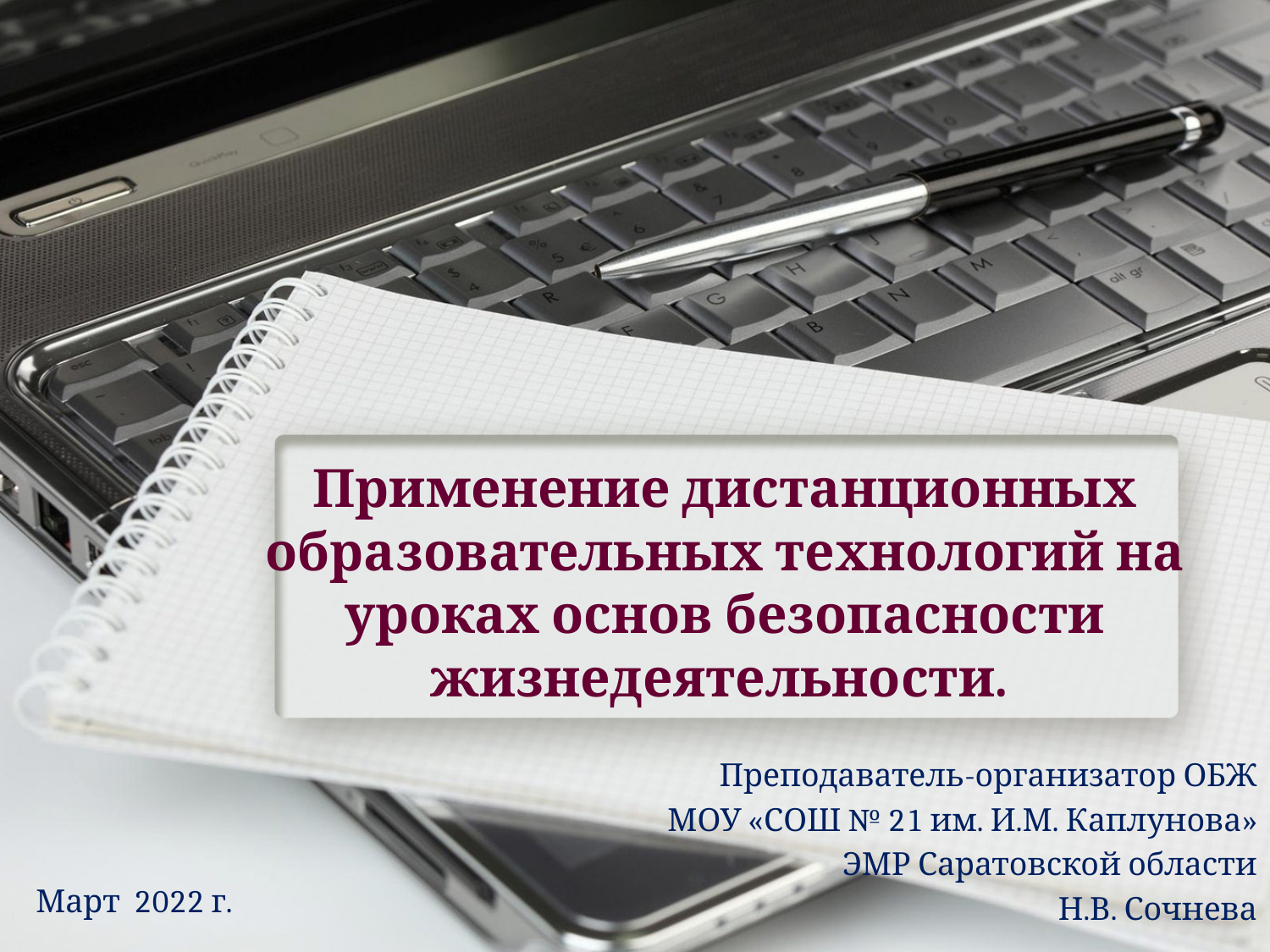

# Применение дистанционных образовательных технологий на уроках основ безопасности жизнедеятельности.
Преподаватель-организатор ОБЖ
 МОУ «СОШ № 21 им. И.М. Каплунова»
ЭМР Саратовской области
Н.В. Сочнева

Март  2022 г.